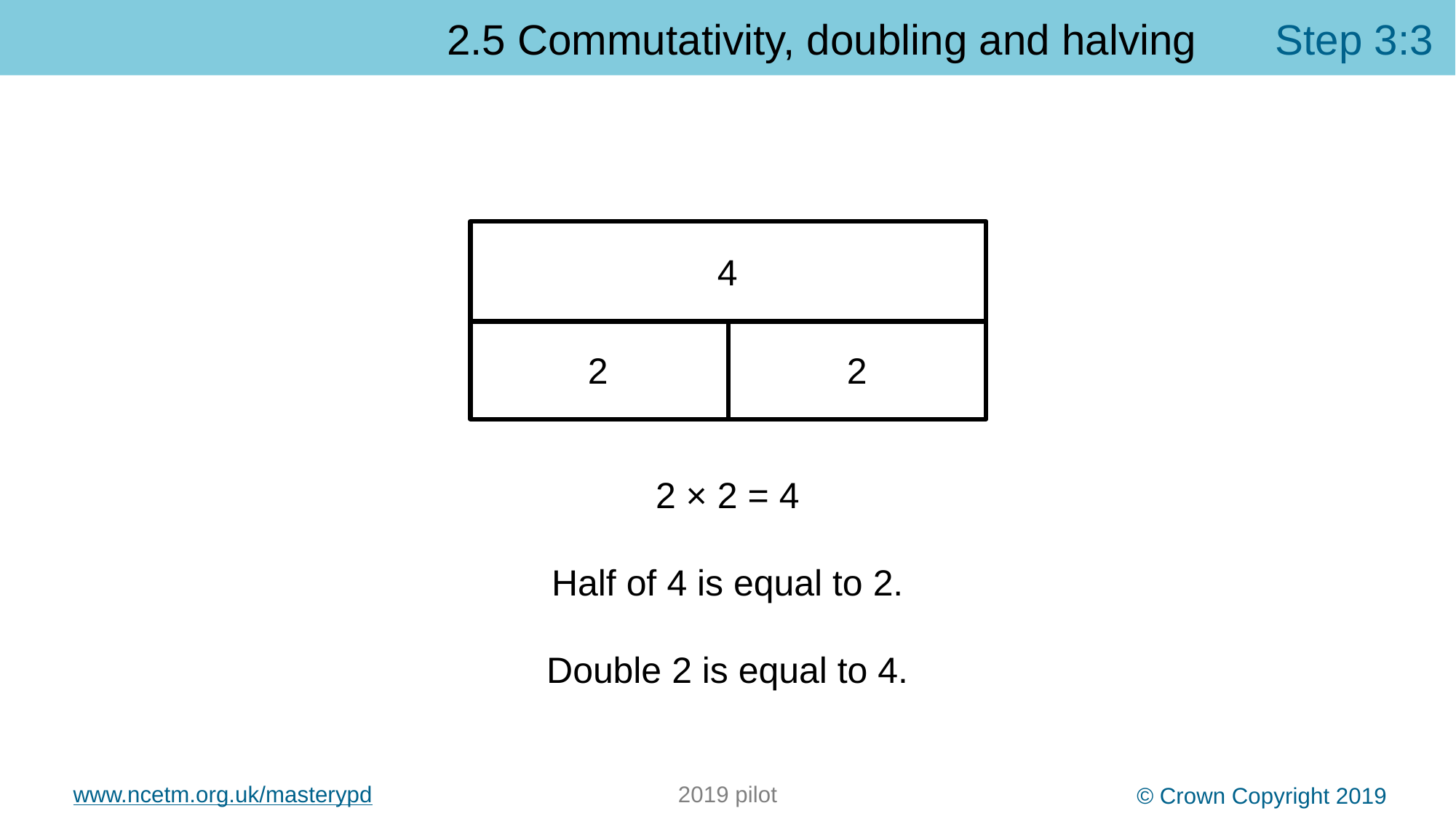

2.5 Commutativity, doubling and halving	  Step 3:3

4
2
2
2 × 2 = 4
Half of 4 is equal to 2.
Double 2 is equal to 4.